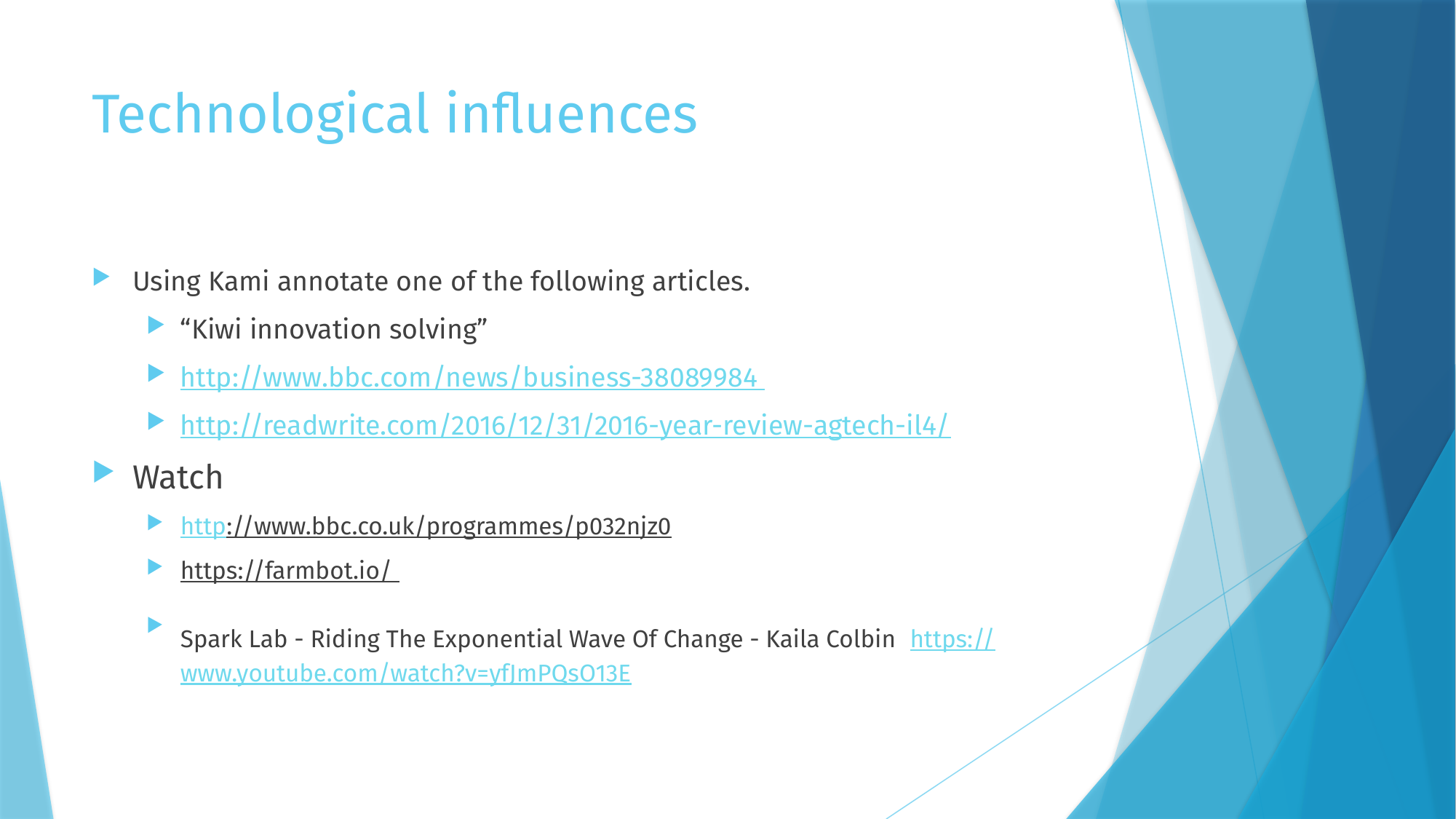

# Technological influences
Using Kami annotate one of the following articles.
“Kiwi innovation solving”
http://www.bbc.com/news/business-38089984
http://readwrite.com/2016/12/31/2016-year-review-agtech-il4/
Watch
http://www.bbc.co.uk/programmes/p032njz0
https://farmbot.io/
Spark Lab - Riding The Exponential Wave Of Change - Kaila Colbin https://www.youtube.com/watch?v=yfJmPQsO13E